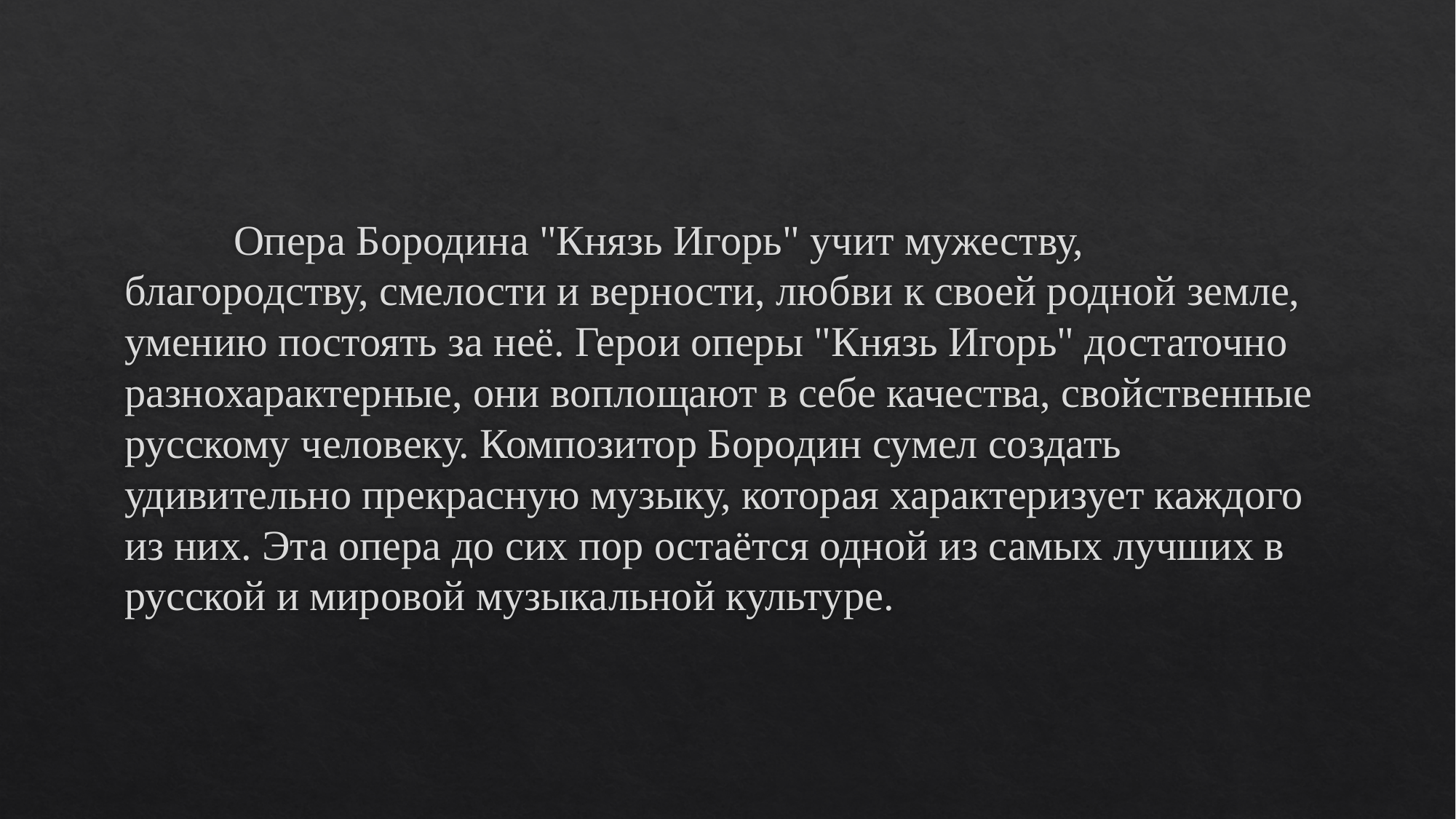

#
	Опера Бородина "Князь Игорь" учит мужеству, благородству, смелости и верности, любви к своей родной земле, умению постоять за неё. Герои оперы "Князь Игорь" достаточно разнохарактерные, они воплощают в себе качества, свойственные русскому человеку. Композитор Бородин сумел создать удивительно прекрасную музыку, которая характеризует каждого из них. Эта опера до сих пор остаётся одной из самых лучших в русской и мировой музыкальной культуре.